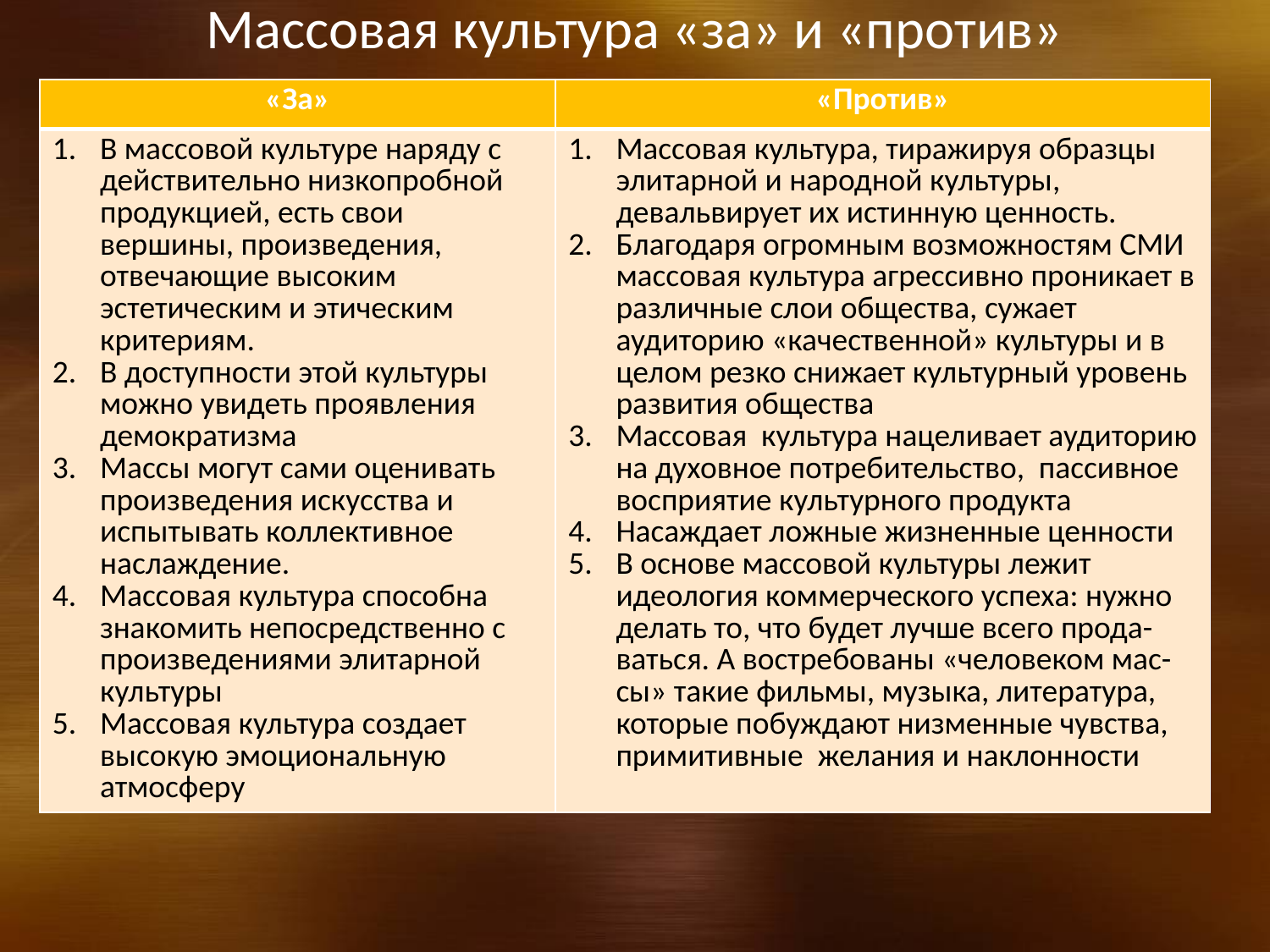

Массовая культура «за» и «против»

| «За» | «Против» |
| --- | --- |
| В массовой культуре наряду с действительно низкопробной продукцией, есть свои вершины, произведения, отвечающие высоким эстетическим и этическим критериям. В доступности этой культуры можно увидеть проявления демократизма Массы могут сами оценивать произведения искусства и испытывать коллективное наслаждение. Массовая культура способна знакомить непосредственно с произведениями элитарной культуры Массовая культура создает высокую эмоциональную атмосферу | Массовая культура, тиражируя образцы элитарной и народной культуры, девальвирует их истинную ценность. Благодаря огромным возможностям СМИ массовая культура агрессивно проникает в различные слои общества, сужает аудиторию «качественной» культуры и в целом резко снижает культурный уровень развития общества Массовая культура нацеливает аудиторию на духовное потребительство, пассивное восприятие культурного продукта Насаждает ложные жизненные ценности В основе массовой культуры лежит идеология коммерческого успеха: нужно делать то, что будет лучше всего прода-ваться. А востребованы «человеком мас-сы» такие фильмы, музыка, литература, которые побуждают низменные чувства, примитивные желания и наклонности |